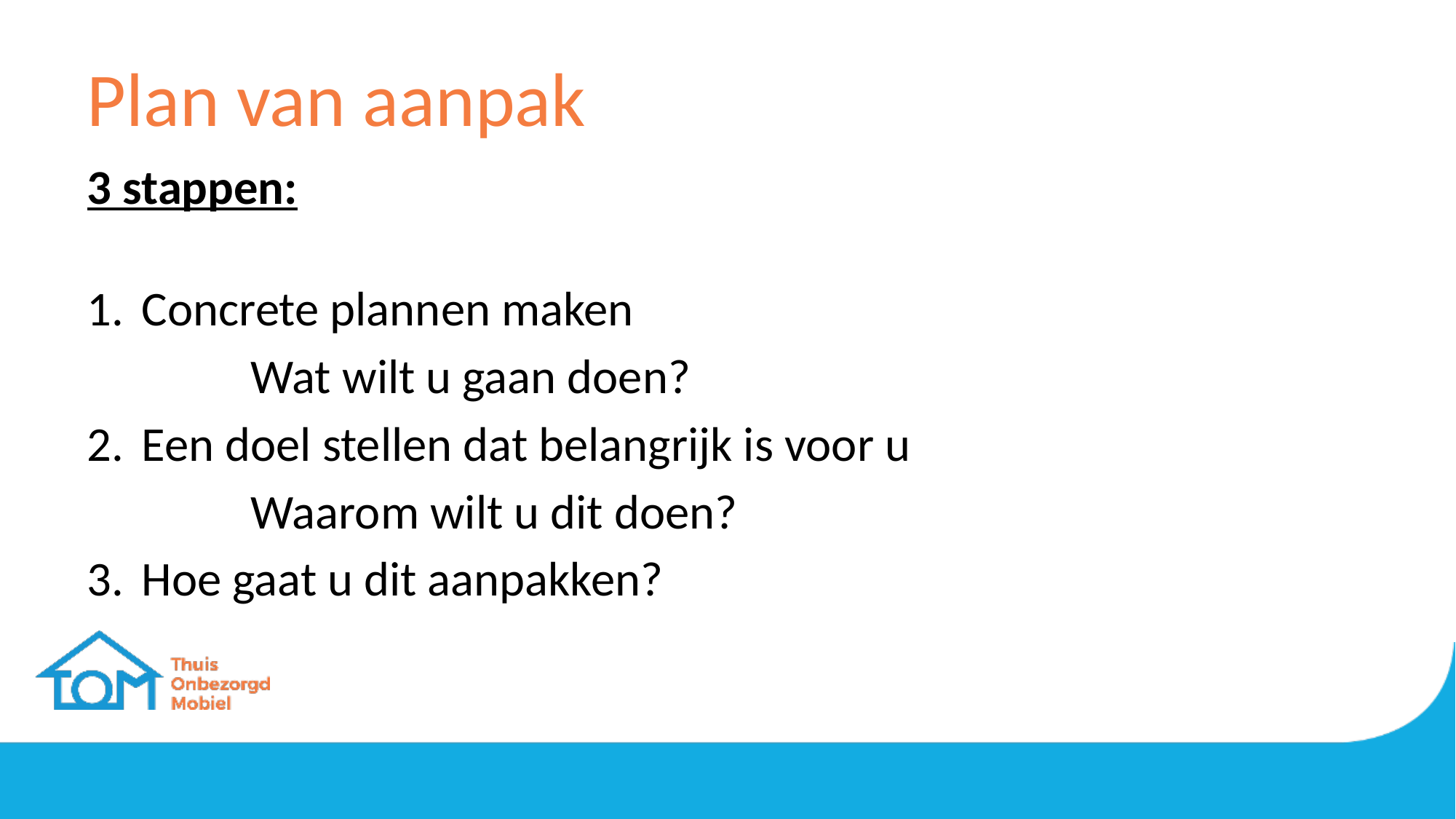

# Plan van aanpak
3 stappen:

Concrete plannen maken
	Wat wilt u gaan doen?
Een doel stellen dat belangrijk is voor u
	Waarom wilt u dit doen?
Hoe gaat u dit aanpakken?